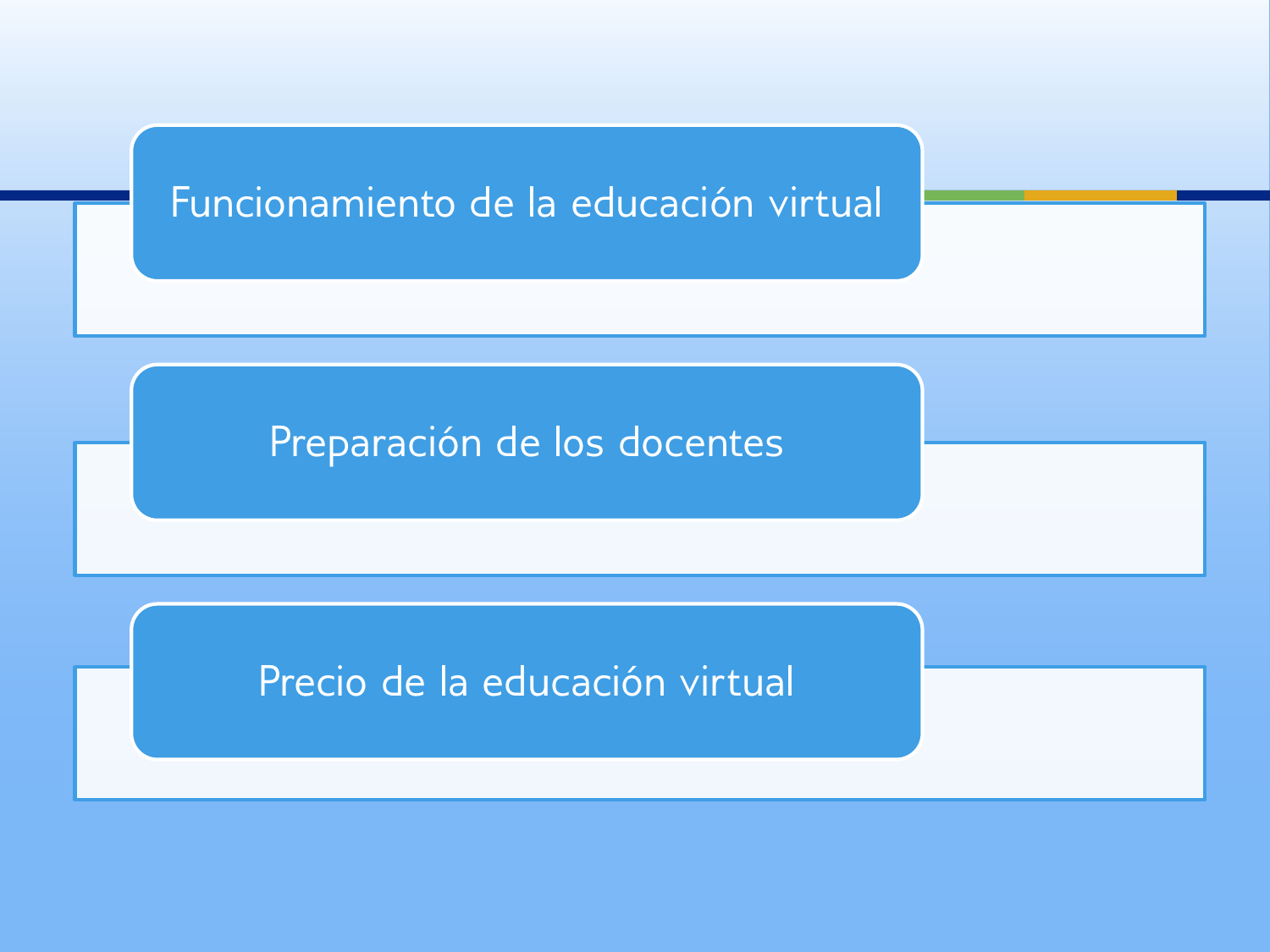

Funcionamiento de la educación virtual
Preparación de los docentes
Precio de la educación virtual